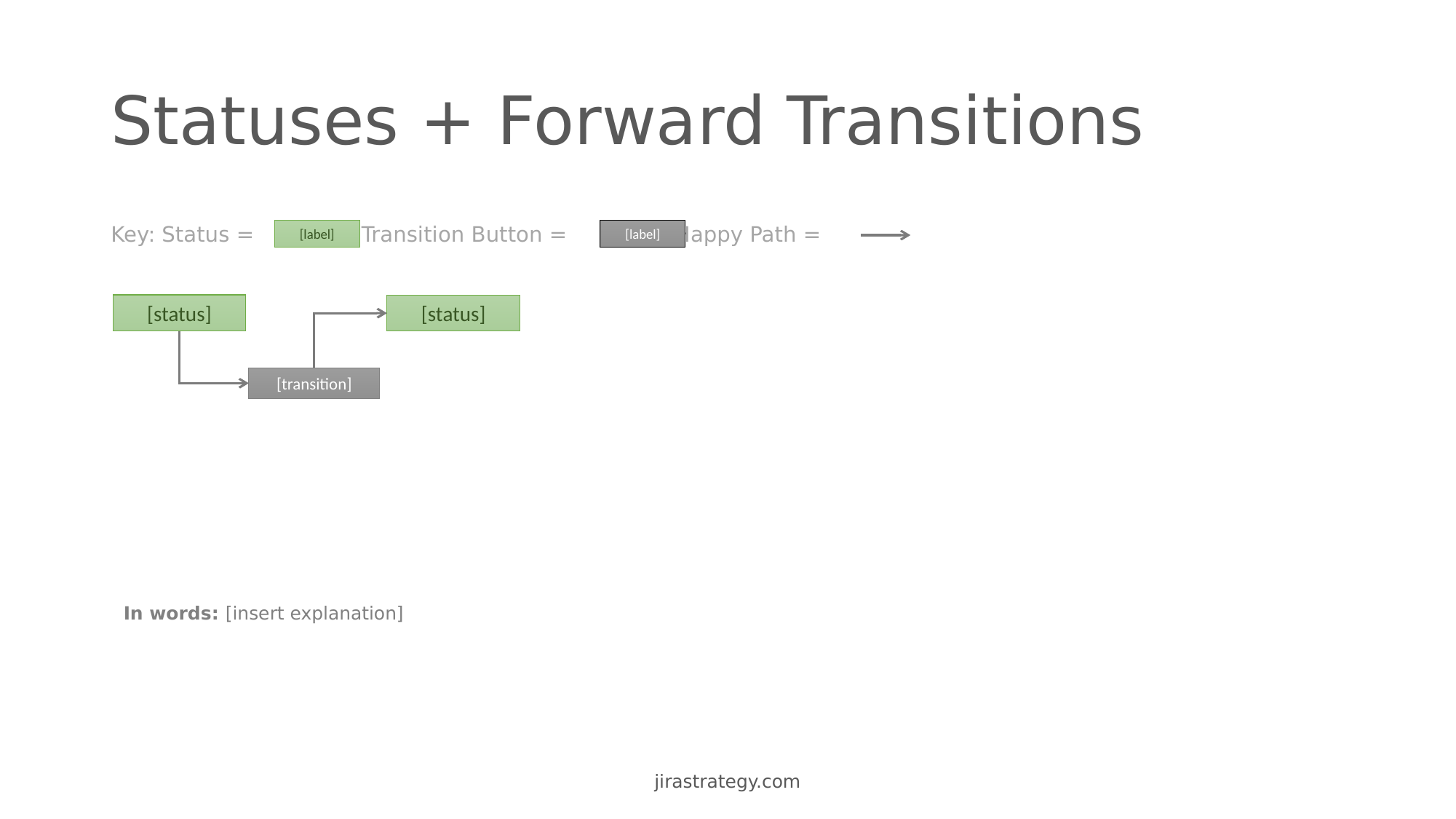

# Statuses + Forward Transitions
Key: Status =              , Transition Button =              , Happy Path =
[label]
[label]
[status]
[status]
[transition]
In words: [insert explanation]
jirastrategy.com